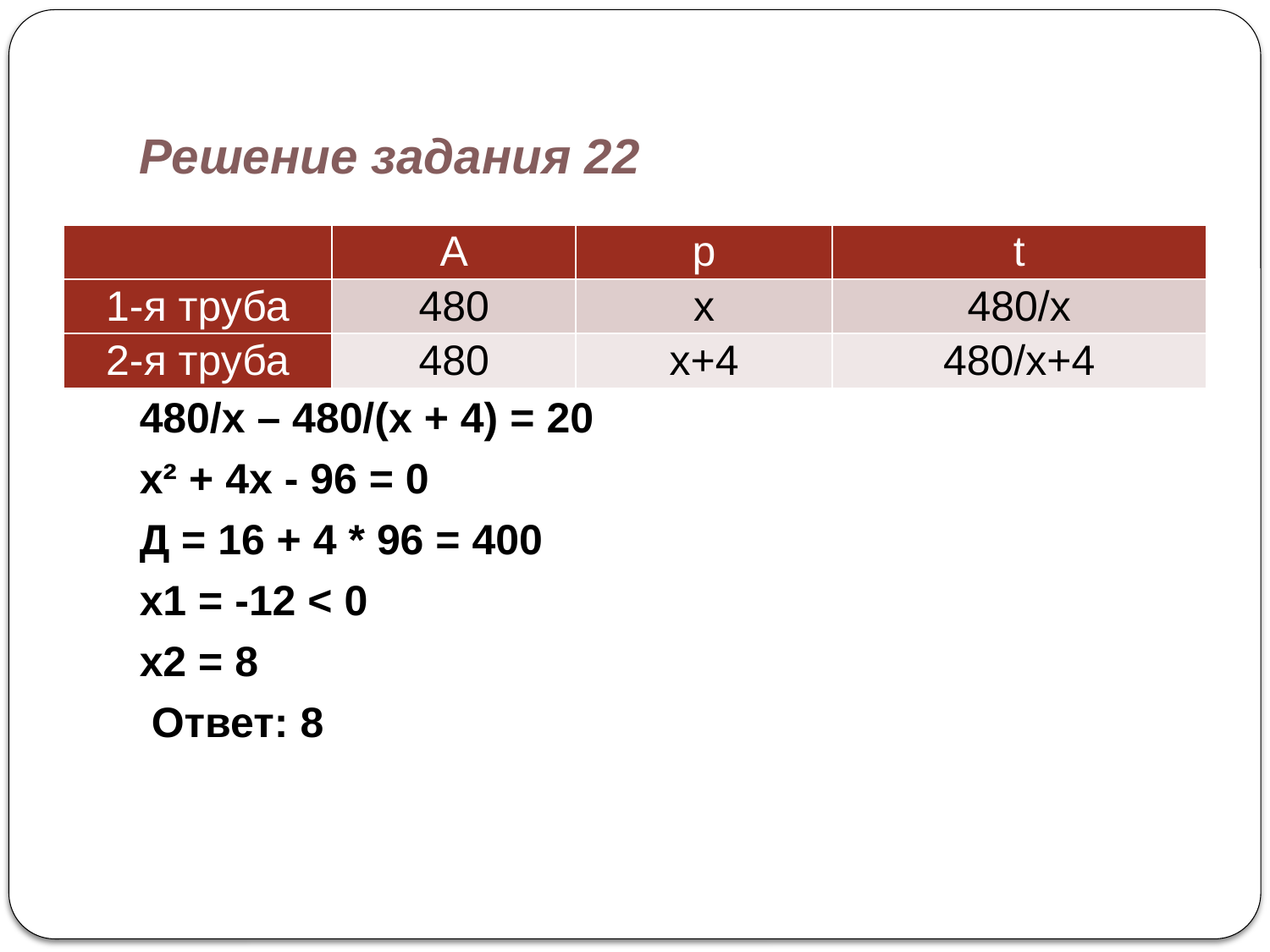

# Решение задания 22

480/х – 480/(х + 4) = 20
х² + 4х - 96 = 0
Д = 16 + 4 * 96 = 400
х1 = -12 < 0
х2 = 8
 Ответ: 8

|  | A | р | t |
| --- | --- | --- | --- |
| 1-я труба | 480 | х | 480/х |
| 2-я труба | 480 | х+4 | 480/х+4 |